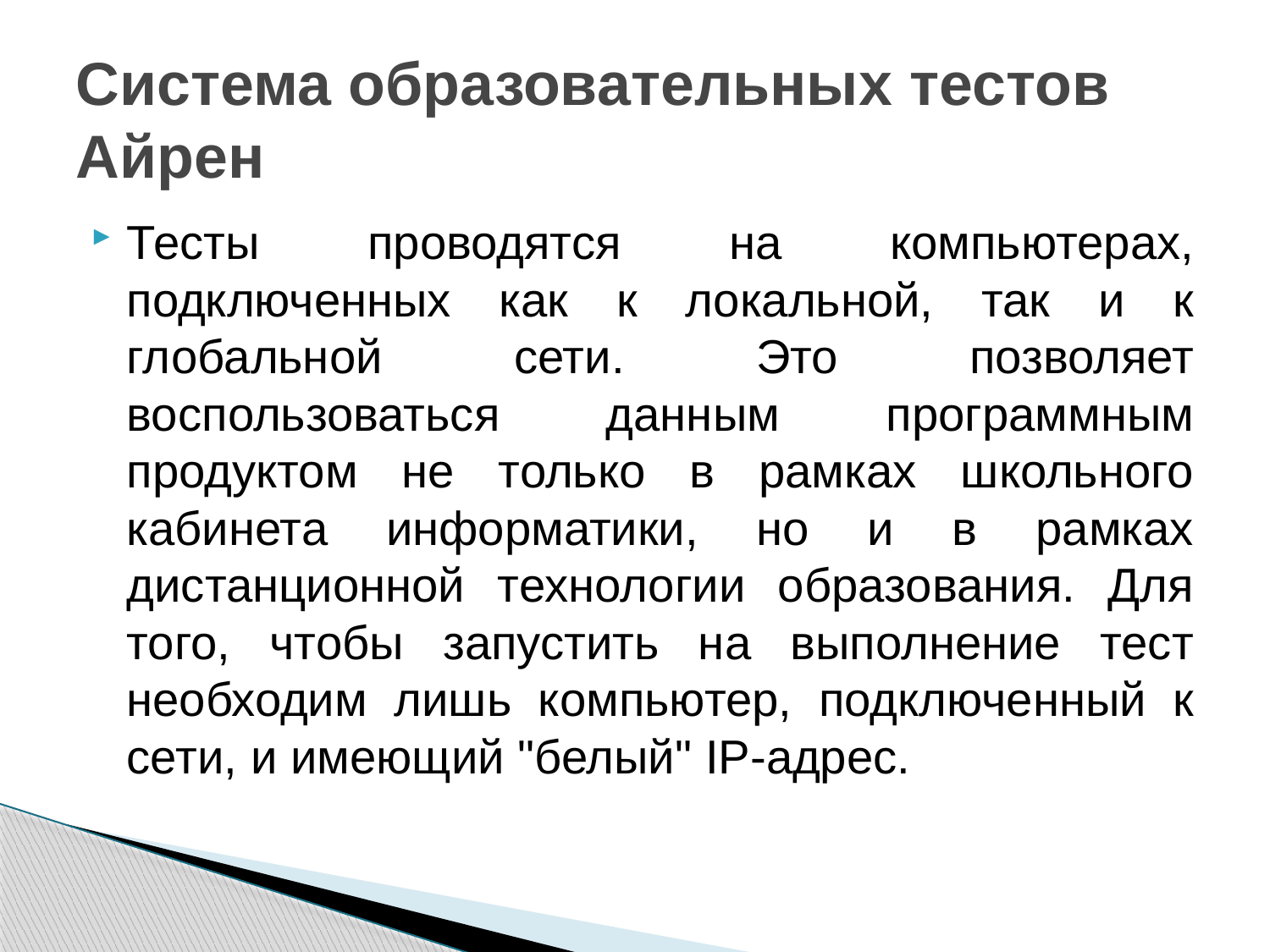

# Система образовательных тестов Айрен
Тесты проводятся на компьютерах, подключенных как к локальной, так и к глобальной сети. Это позволяет воспользоваться данным программным продуктом не только в рамках школьного кабинета информатики, но и в рамках дистанционной технологии образования. Для того, чтобы запустить на выполнение тест необходим лишь компьютер, подключенный к сети, и имеющий "белый" IP-адрес.